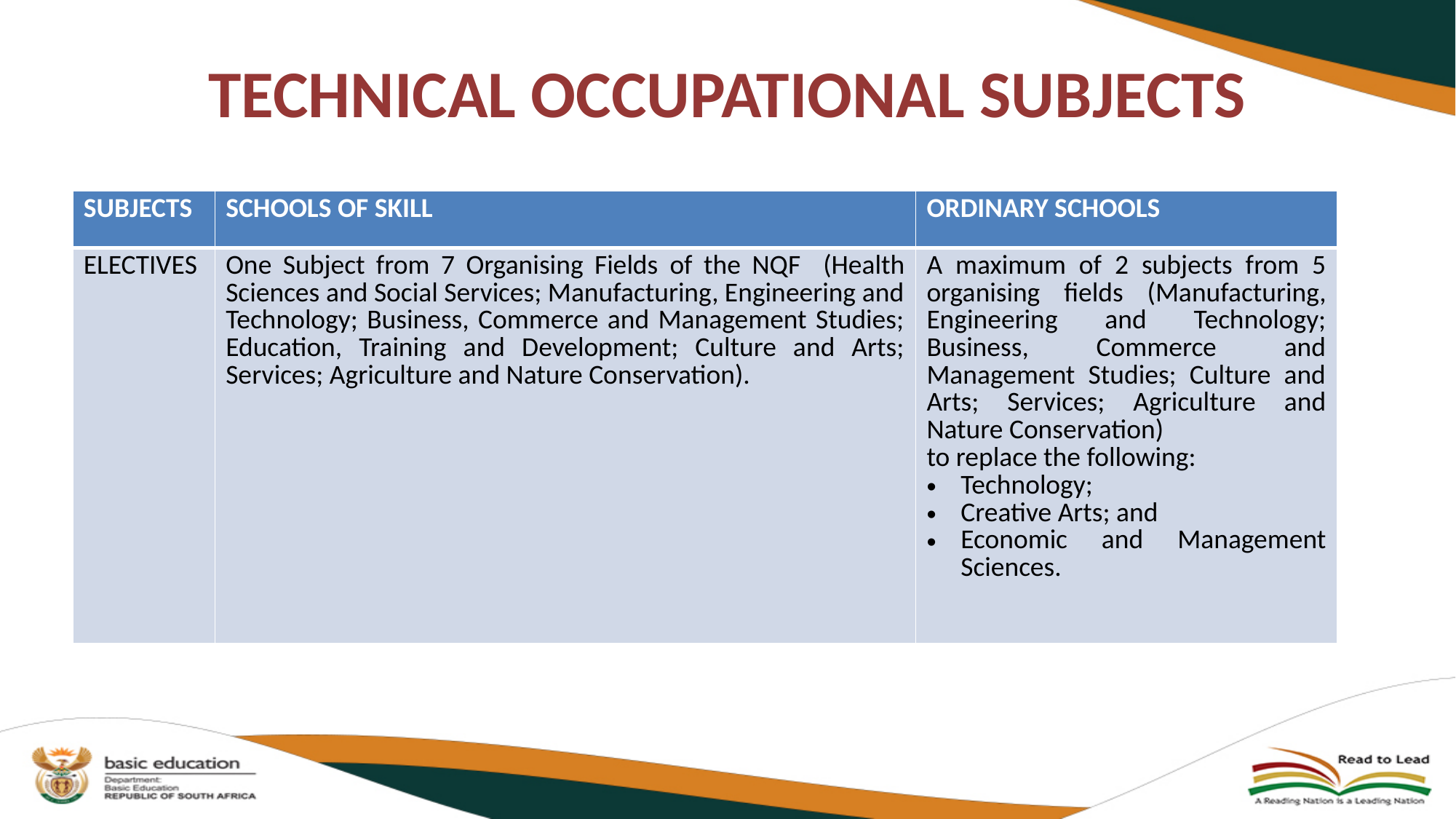

# TECHNICAL OCCUPATIONAL SUBJECTS
| SUBJECTS | SCHOOLS OF SKILL | ORDINARY SCHOOLS |
| --- | --- | --- |
| ELECTIVES | One Subject from 7 Organising Fields of the NQF (Health Sciences and Social Services; Manufacturing, Engineering and Technology; Business, Commerce and Management Studies; Education, Training and Development; Culture and Arts; Services; Agriculture and Nature Conservation). | A maximum of 2 subjects from 5 organising fields (Manufacturing, Engineering and Technology; Business, Commerce and Management Studies; Culture and Arts; Services; Agriculture and Nature Conservation) to replace the following: Technology; Creative Arts; and Economic and Management Sciences. |